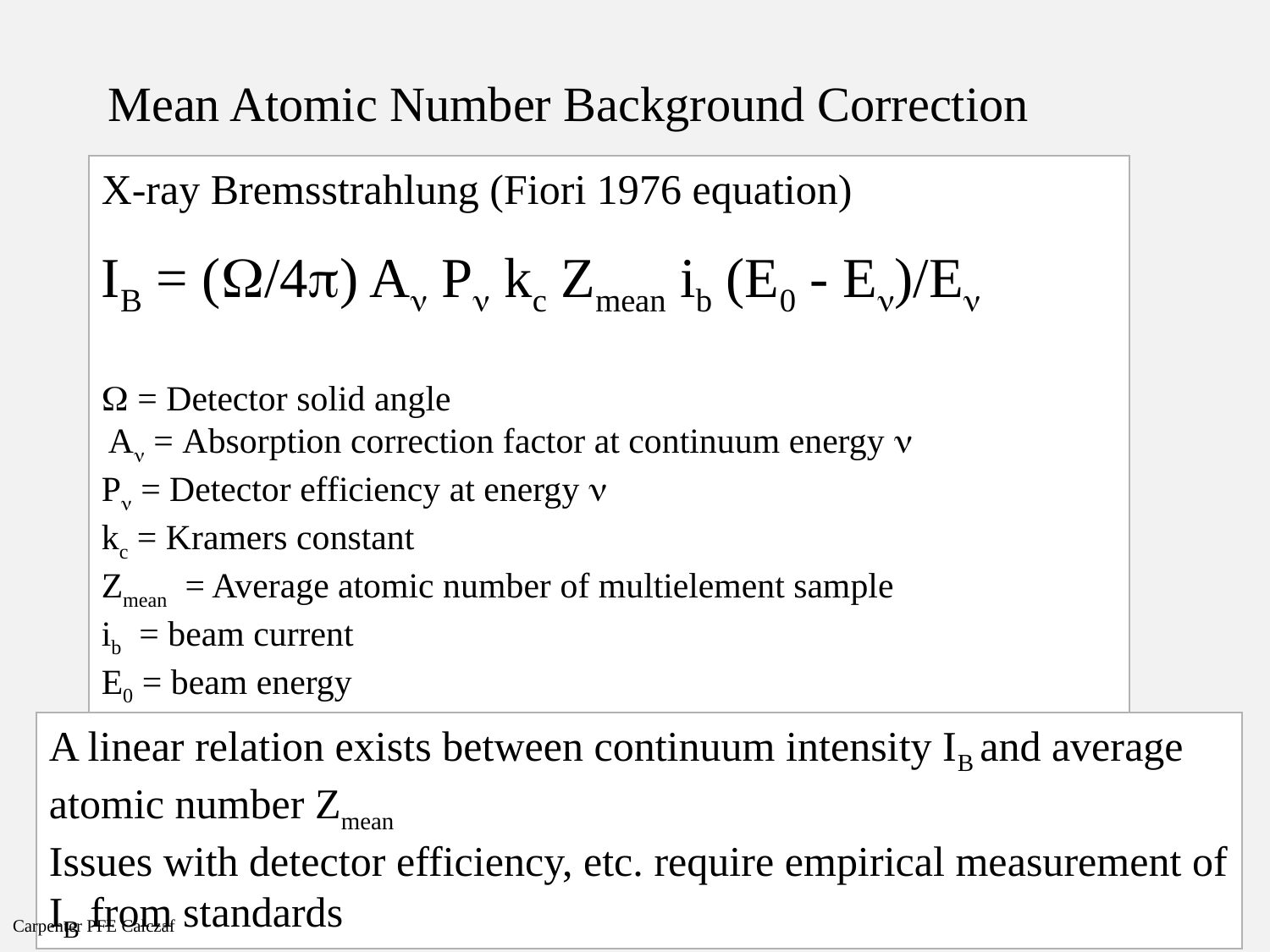

# Mean Atomic Number Background Correction
X-ray Bremsstrahlung (Fiori 1976 equation)
IB = (Ω/4π) Aν Pν kc Zmean ib (E0 - Eν)/Eν

Ω = Detector solid angle
 Aν = Absorption correction factor at continuum energy ν
Pν = Detector efficiency at energy ν
kc = Kramers constant
Zmean  = Average atomic number of multielement sample
ib  = beam current
E0 = beam energy
Eν = photon energy
A linear relation exists between continuum intensity IB and average atomic number Zmean
Issues with detector efficiency, etc. require empirical measurement of IB from standards
Carpenter PFE Calczaf